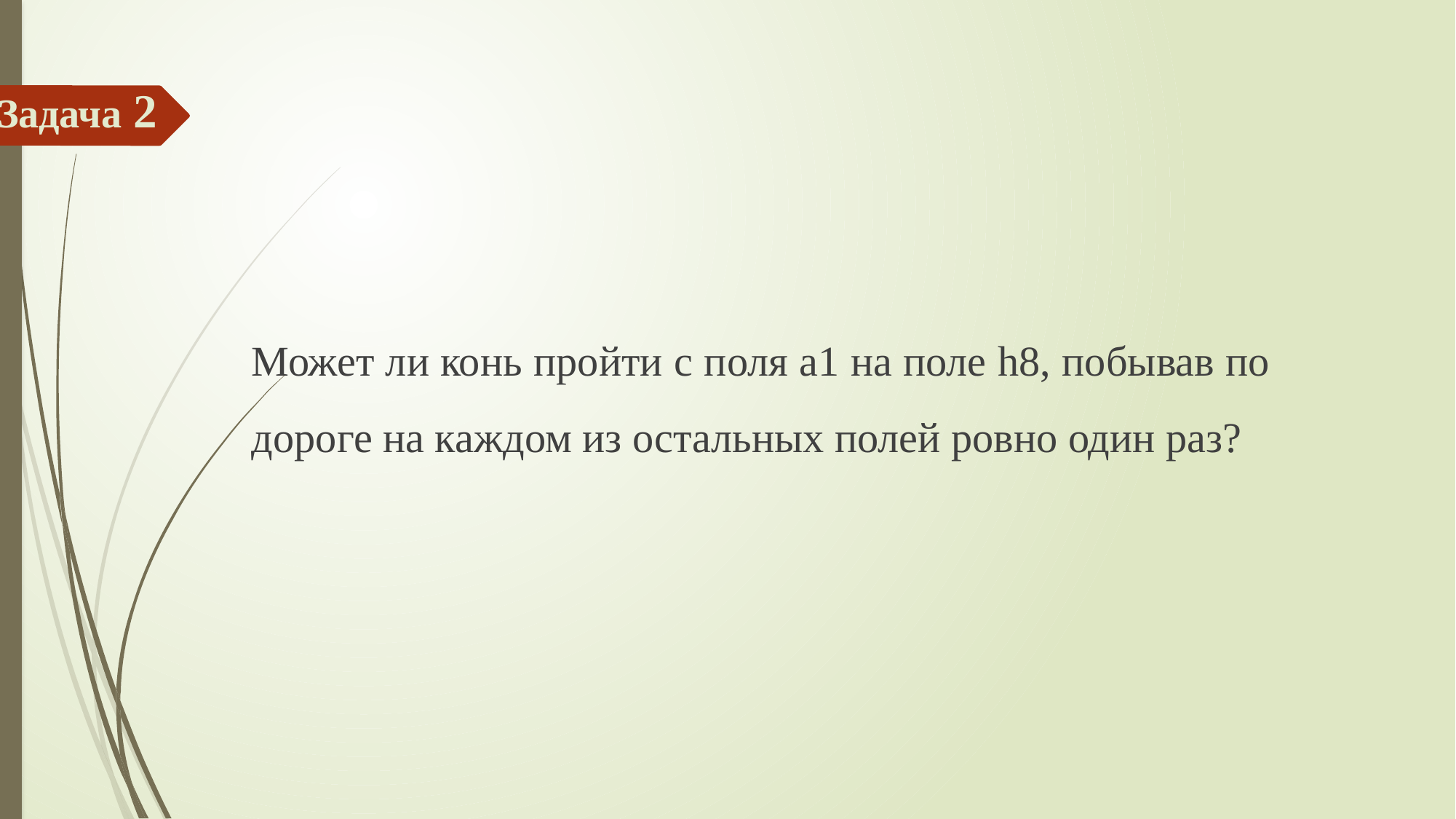

# Задача 2
Может ли конь пройти с поля a1 на поле h8, побывав по дороге на каждом из остальных полей ровно один раз?